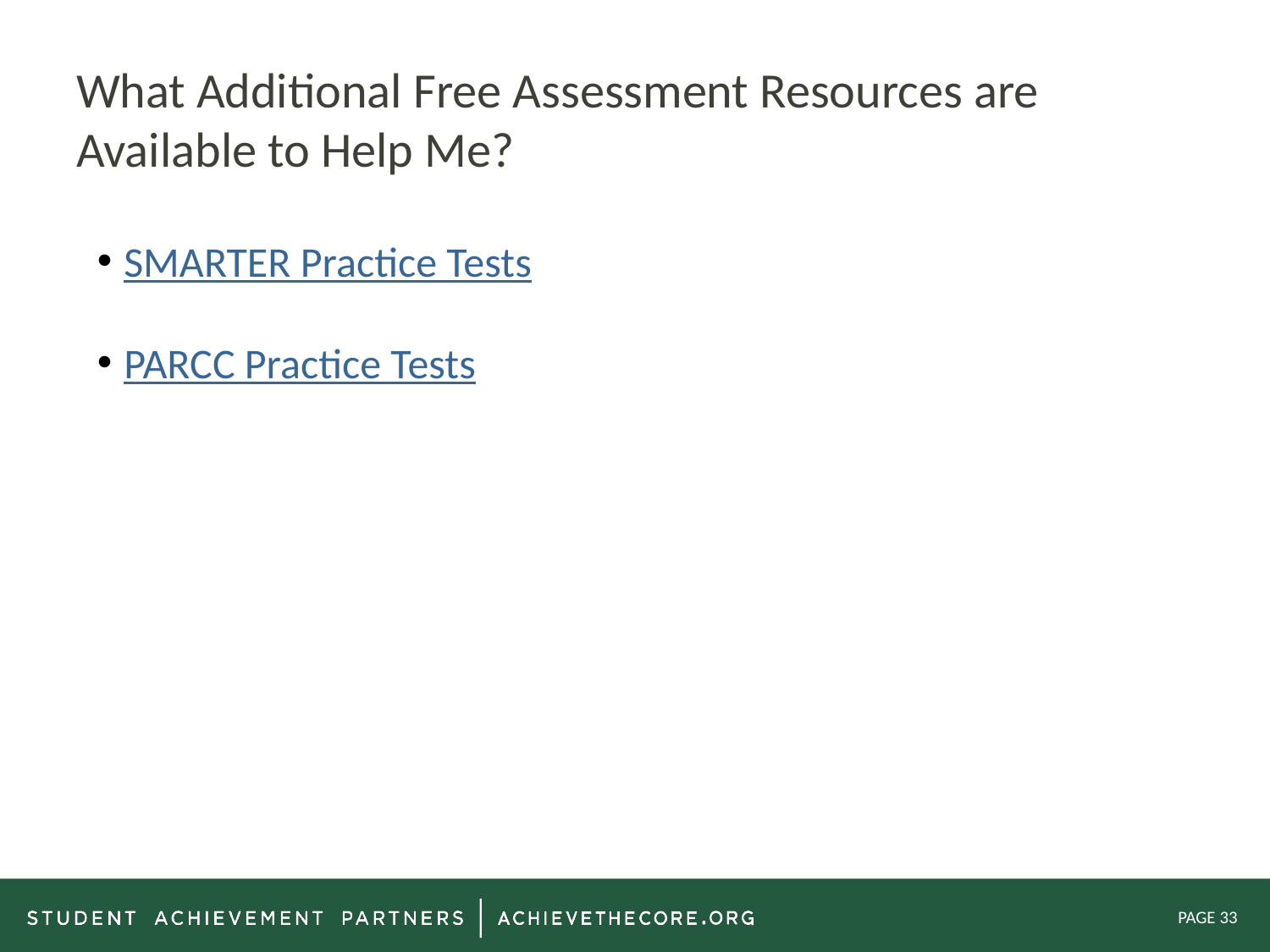

# What Additional Free Assessment Resources are Available to Help Me?
SMARTER Practice Tests

PARCC Practice Tests